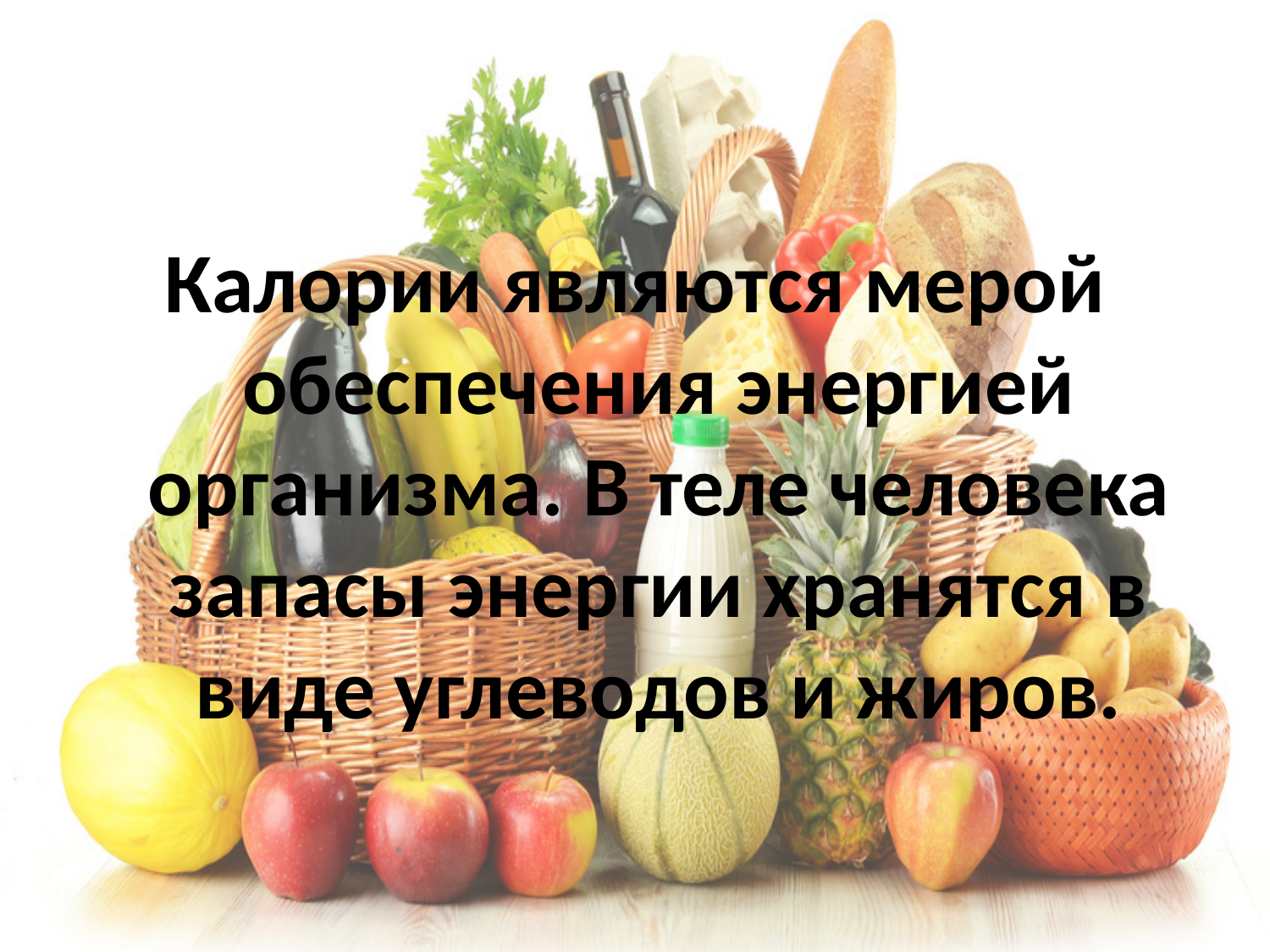

Калории являются мерой обеспечения энергией организма. В теле человека запасы энергии хранятся в виде углеводов и жиров.